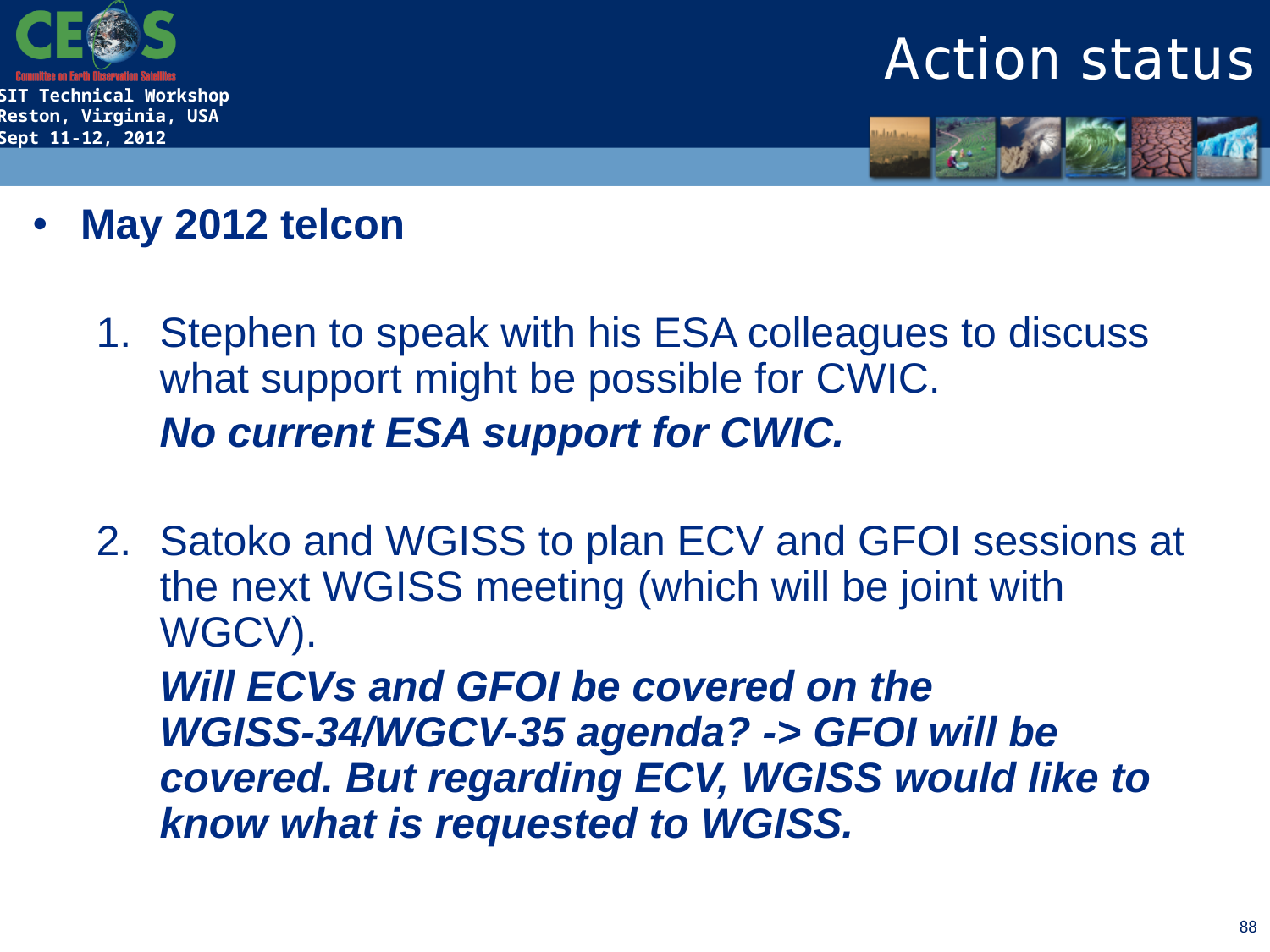

Action status
May 2012 telcon

Stephen to speak with his ESA colleagues to discuss what support might be possible for CWIC.
No current ESA support for CWIC.

Satoko and WGISS to plan ECV and GFOI sessions at the next WGISS meeting (which will be joint with WGCV).
Will ECVs and GFOI be covered on the WGISS-34/WGCV-35 agenda? -> GFOI will be covered. But regarding ECV, WGISS would like to know what is requested to WGISS.
88